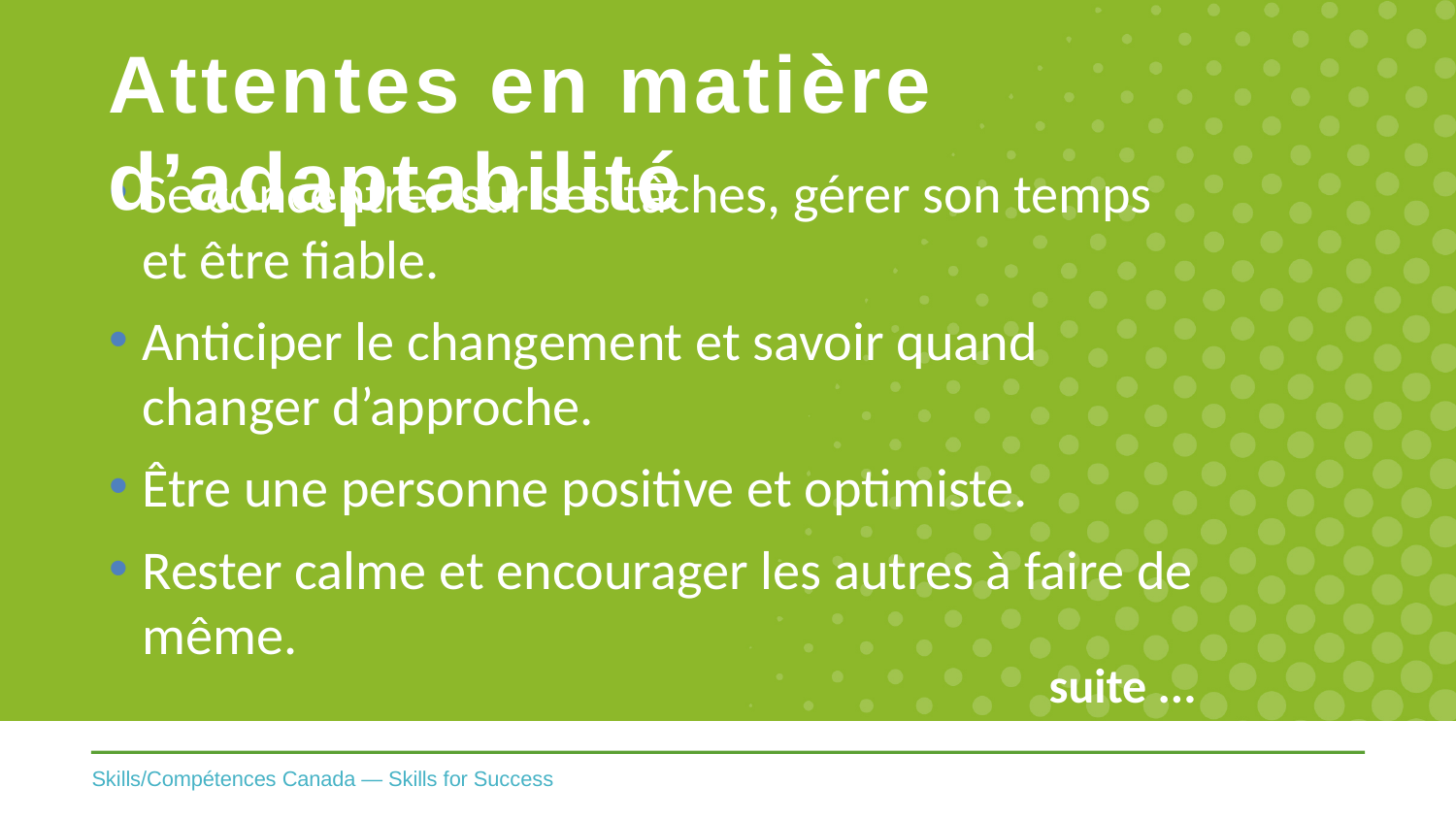

# Attentes en matière d’adaptabilité
Se concentrer sur ses tâches, gérer son temps et être fiable.
Anticiper le changement et savoir quand changer d’approche.
Être une personne positive et optimiste.
Rester calme et encourager les autres à faire de même.
suite ...